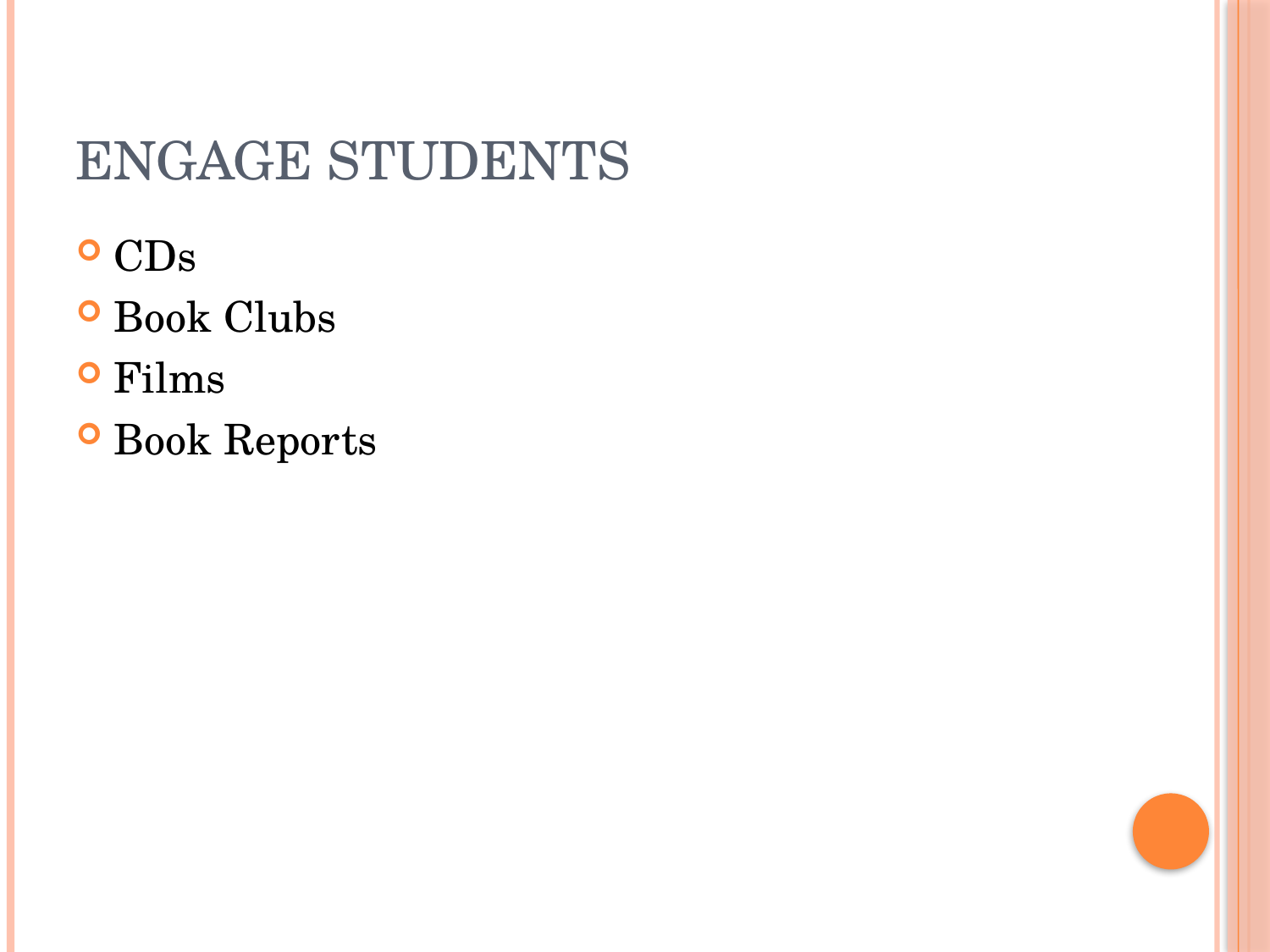

# Engage Students
CDs
Book Clubs
Films
Book Reports